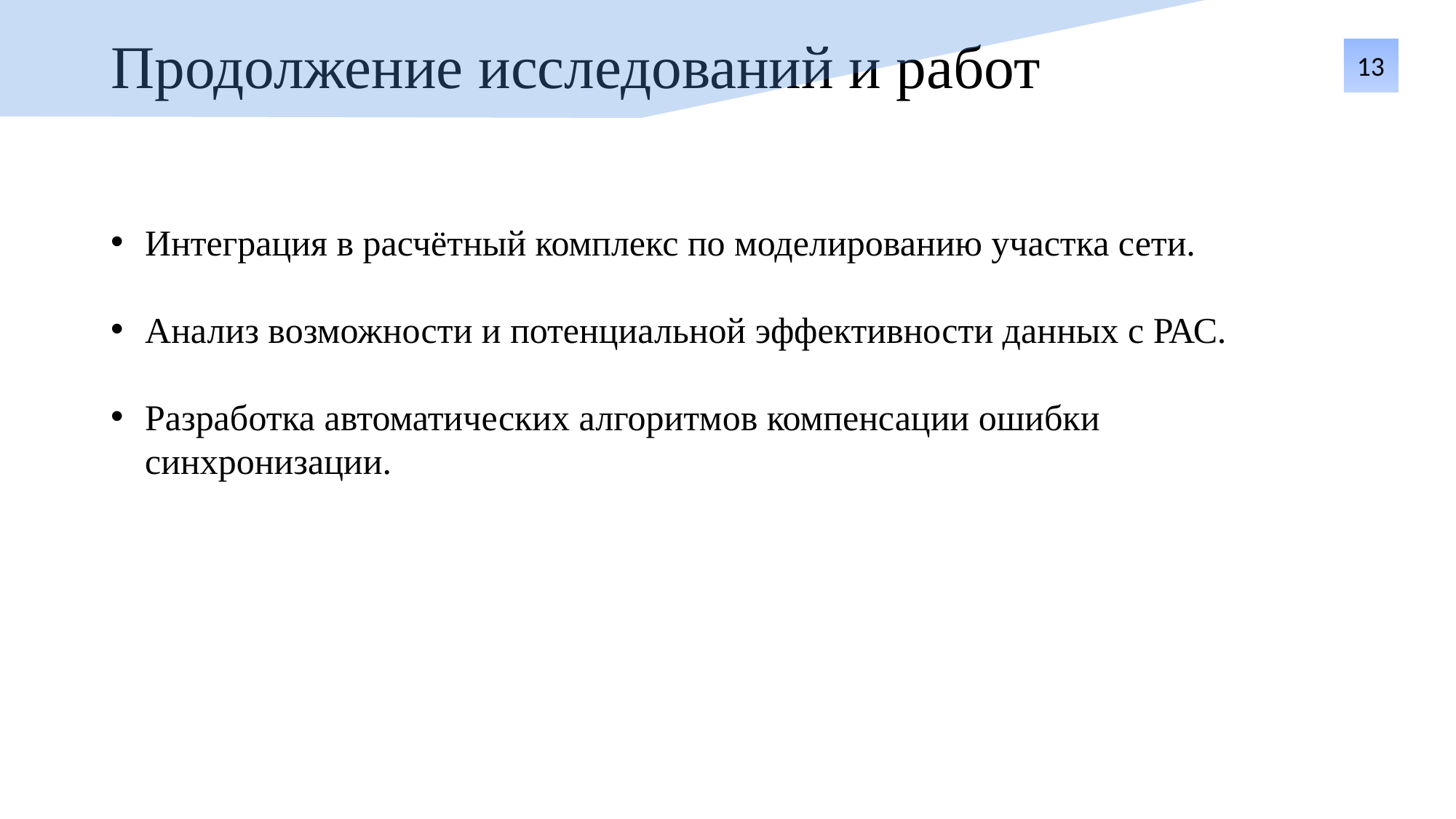

# Продолжение исследований и работ

13
Интеграция в расчётный комплекс по моделированию участка сети.

Анализ возможности и потенциальной эффективности данных с РАС.

Разработка автоматических алгоритмов компенсации ошибки синхронизации.